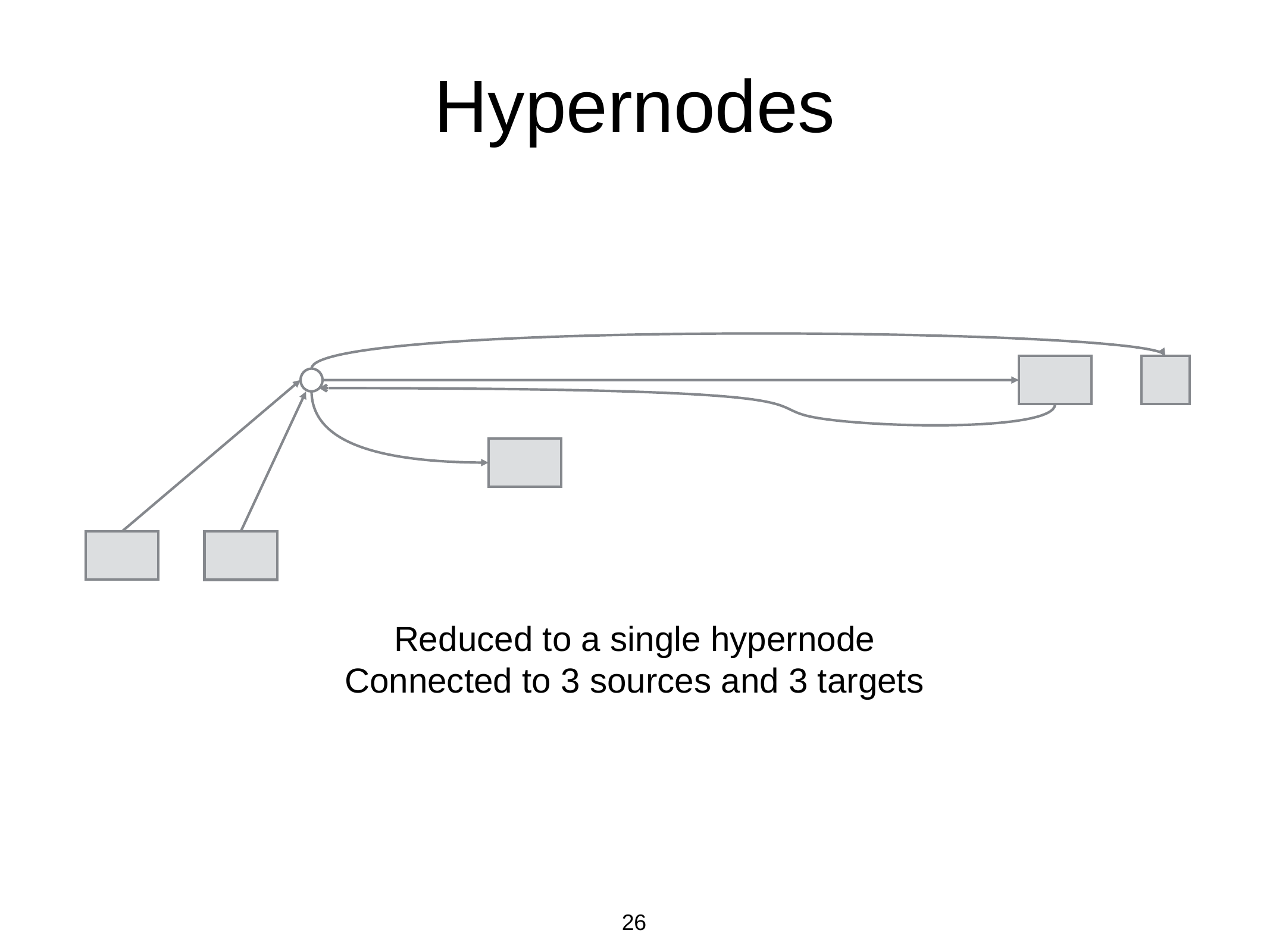

# Hypernodes

Reduced to a single hypernode
Connected to 3 sources and 3 targets
26